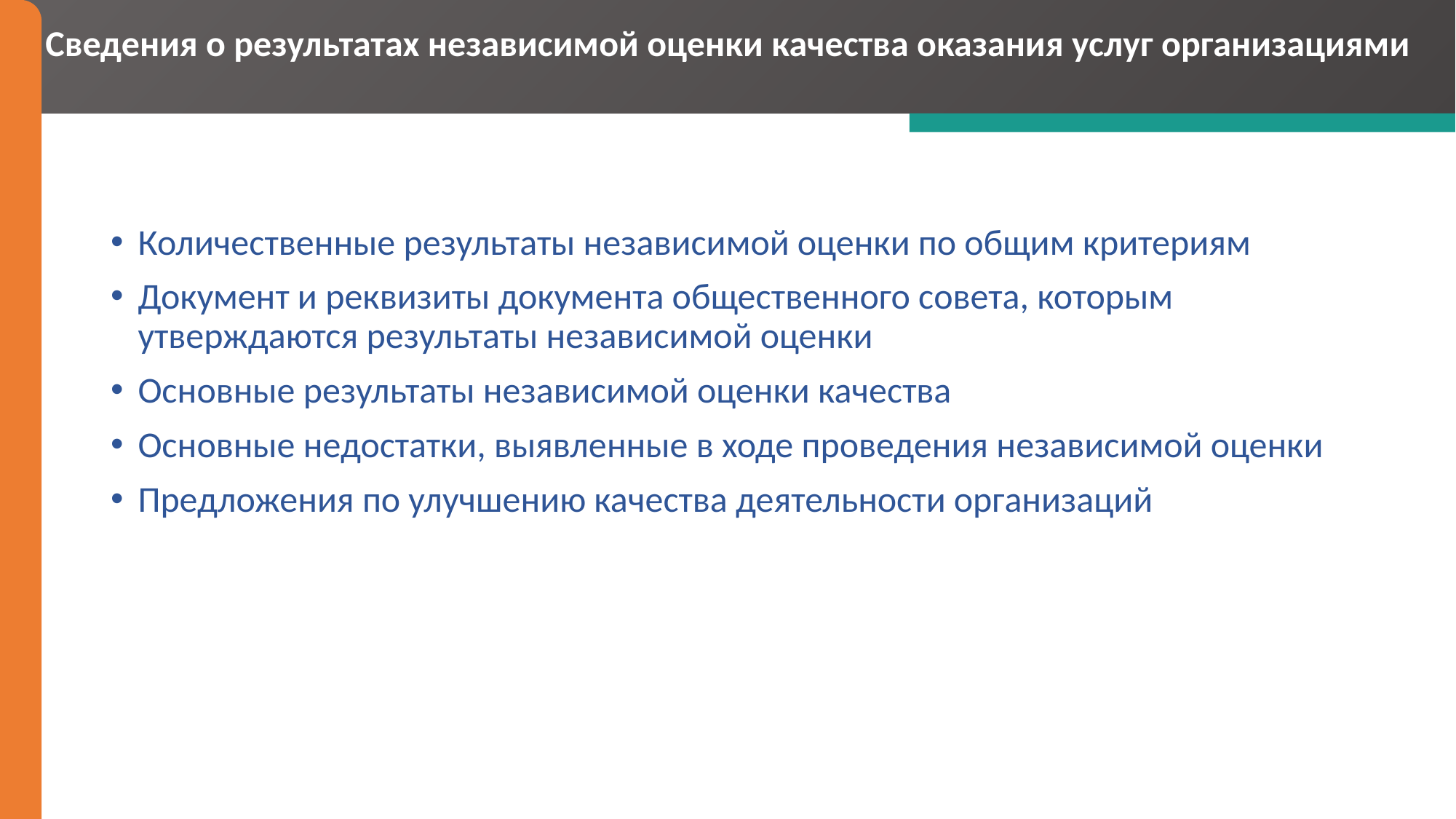

Сведения о результатах независимой оценки качества оказания услуг организациями

Количественные результаты независимой оценки по общим критериям
Документ и реквизиты документа общественного совета, которым утверждаются результаты независимой оценки
Основные результаты независимой оценки качества
Основные недостатки, выявленные в ходе проведения независимой оценки
Предложения по улучшению качества деятельности организаций